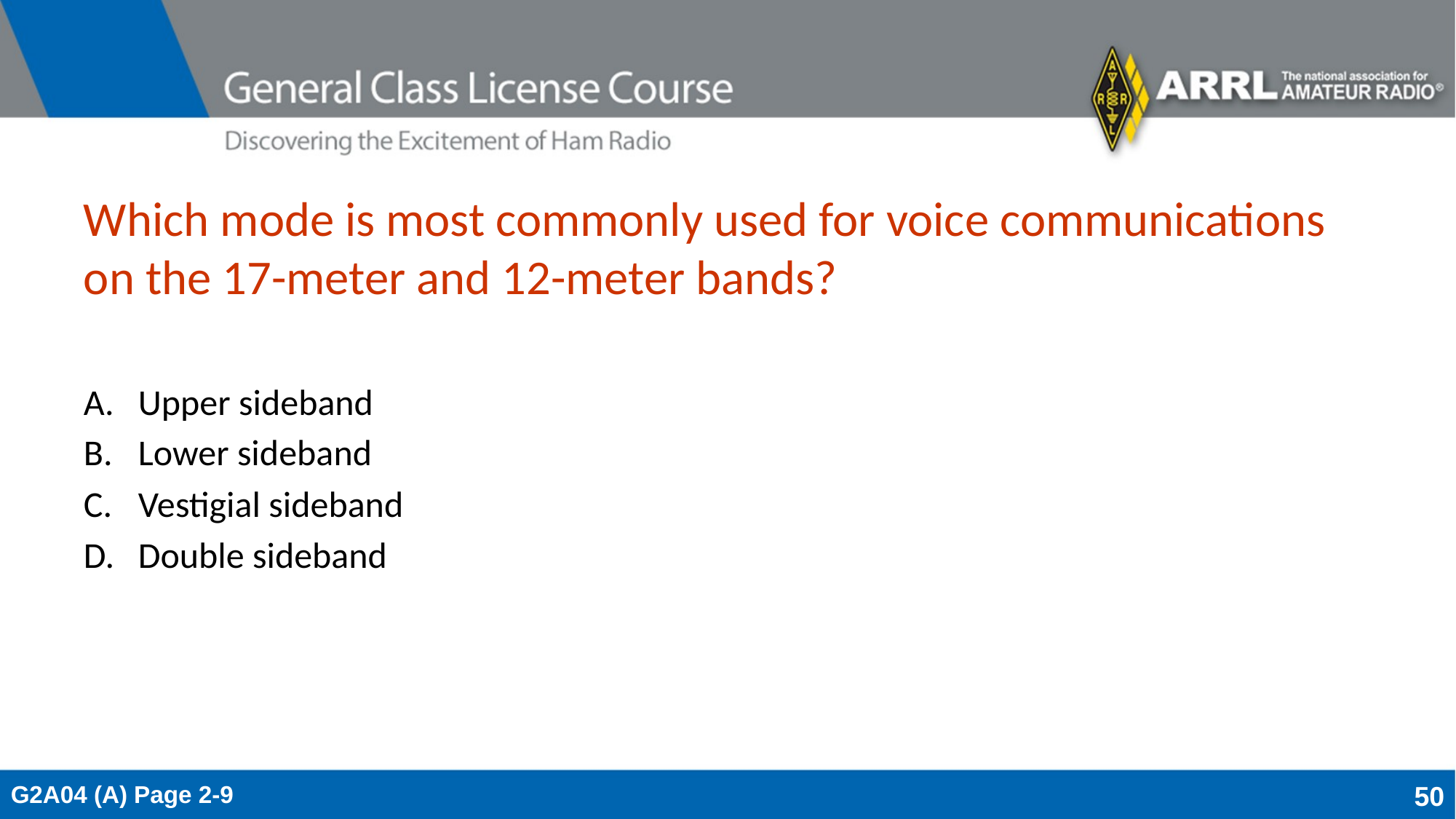

# Which mode is most commonly used for voice communications on the 17-meter and 12-meter bands?
Upper sideband
Lower sideband
Vestigial sideband
Double sideband
G2A04 (A) Page 2-9
50